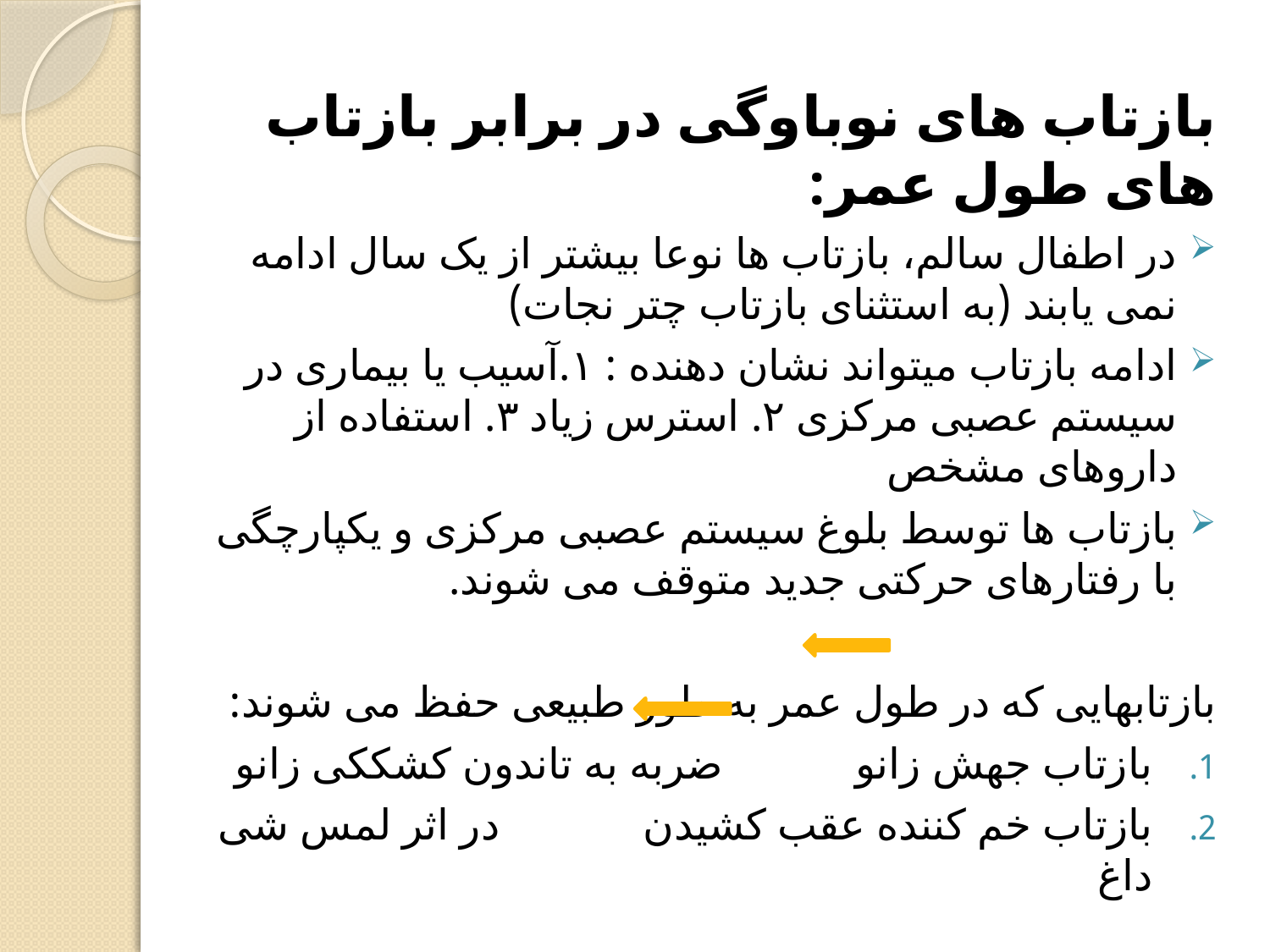

#
بازتاب های نوباوگی در برابر بازتاب های طول عمر:
در اطفال سالم، بازتاب ها نوعا بیشتر از یک سال ادامه نمی یابند (به استثنای بازتاب چتر نجات)
ادامه بازتاب میتواند نشان دهنده : ۱.آسیب یا بیماری در سیستم عصبی مرکزی ۲. استرس زیاد ۳. استفاده از داروهای مشخص
بازتاب ها توسط بلوغ سیستم عصبی مرکزی و یکپارچگی با رفتارهای حرکتی جدید متوقف می شوند.

بازتابهایی که در طول عمر به طور طبیعی حفظ می شوند:
بازتاب جهش زانو            ضربه به تاندون کشککی زانو
بازتاب خم کننده عقب کشیدن             در اثر لمس شی داغ